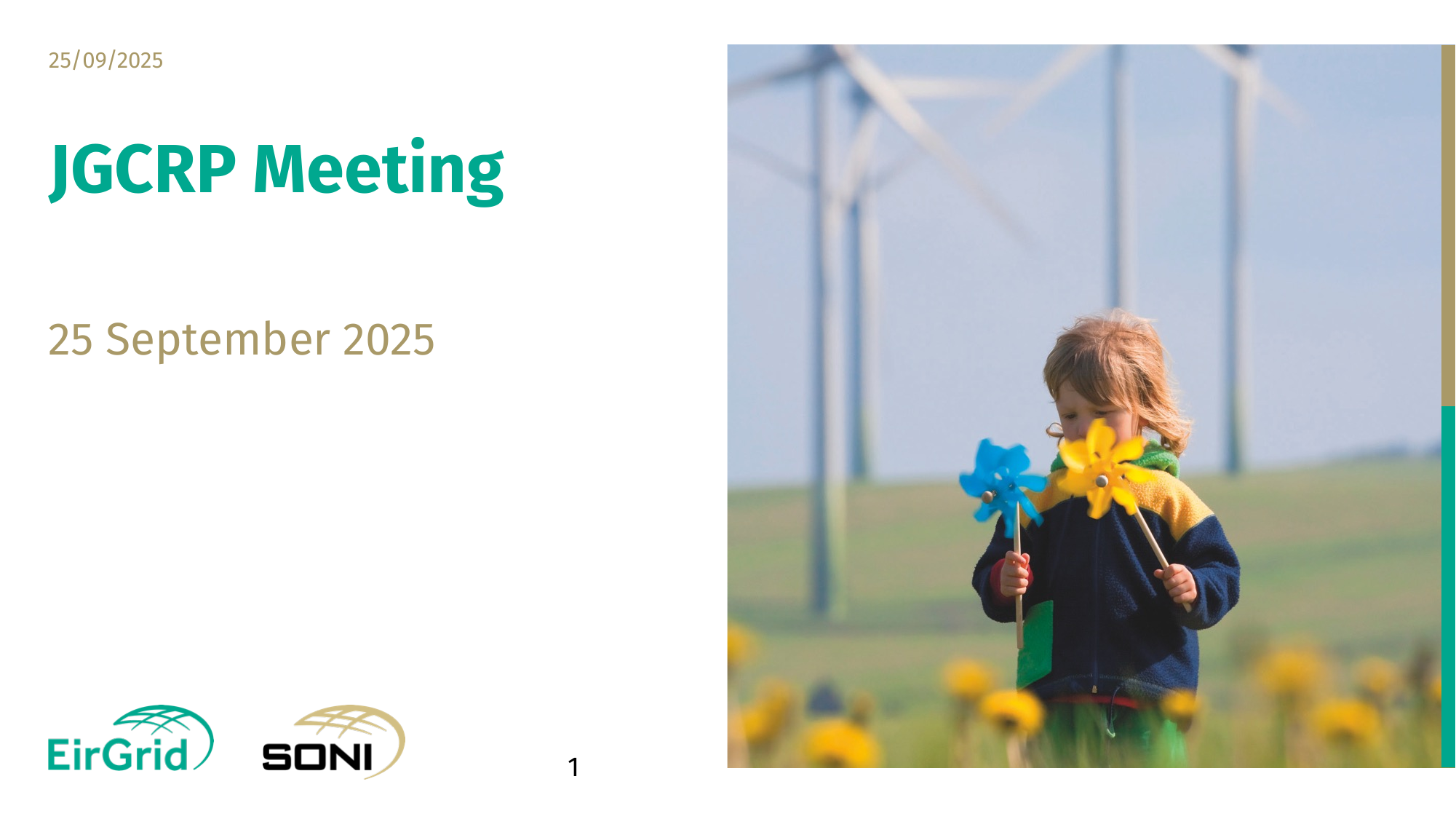

25/09/2025

# JGCRP Meeting
25 September 2025
1